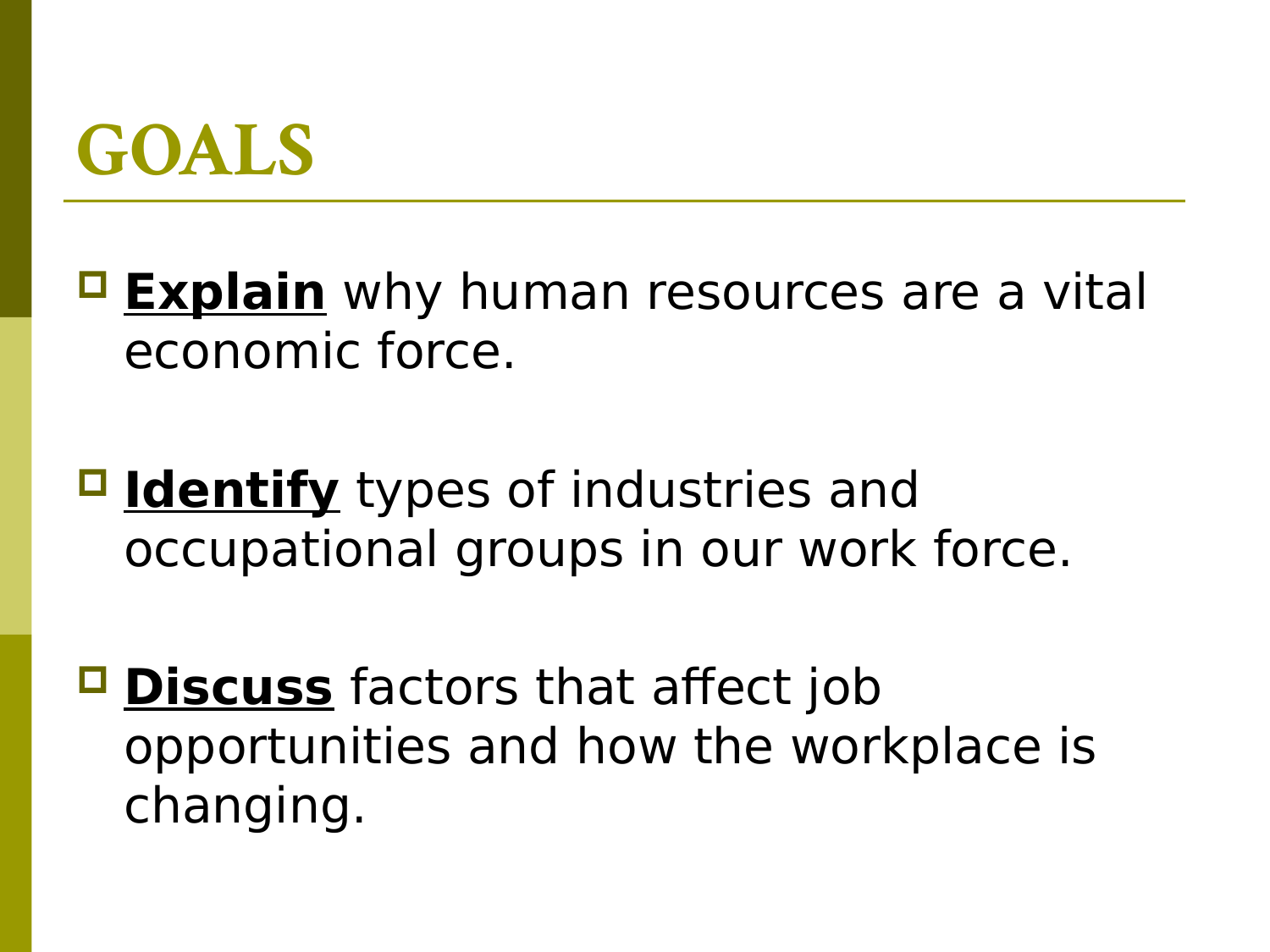

# GOALS
Explain why human resources are a vital economic force.

Identify types of industries and occupational groups in our work force.

Discuss factors that affect job opportunities and how the workplace is changing.